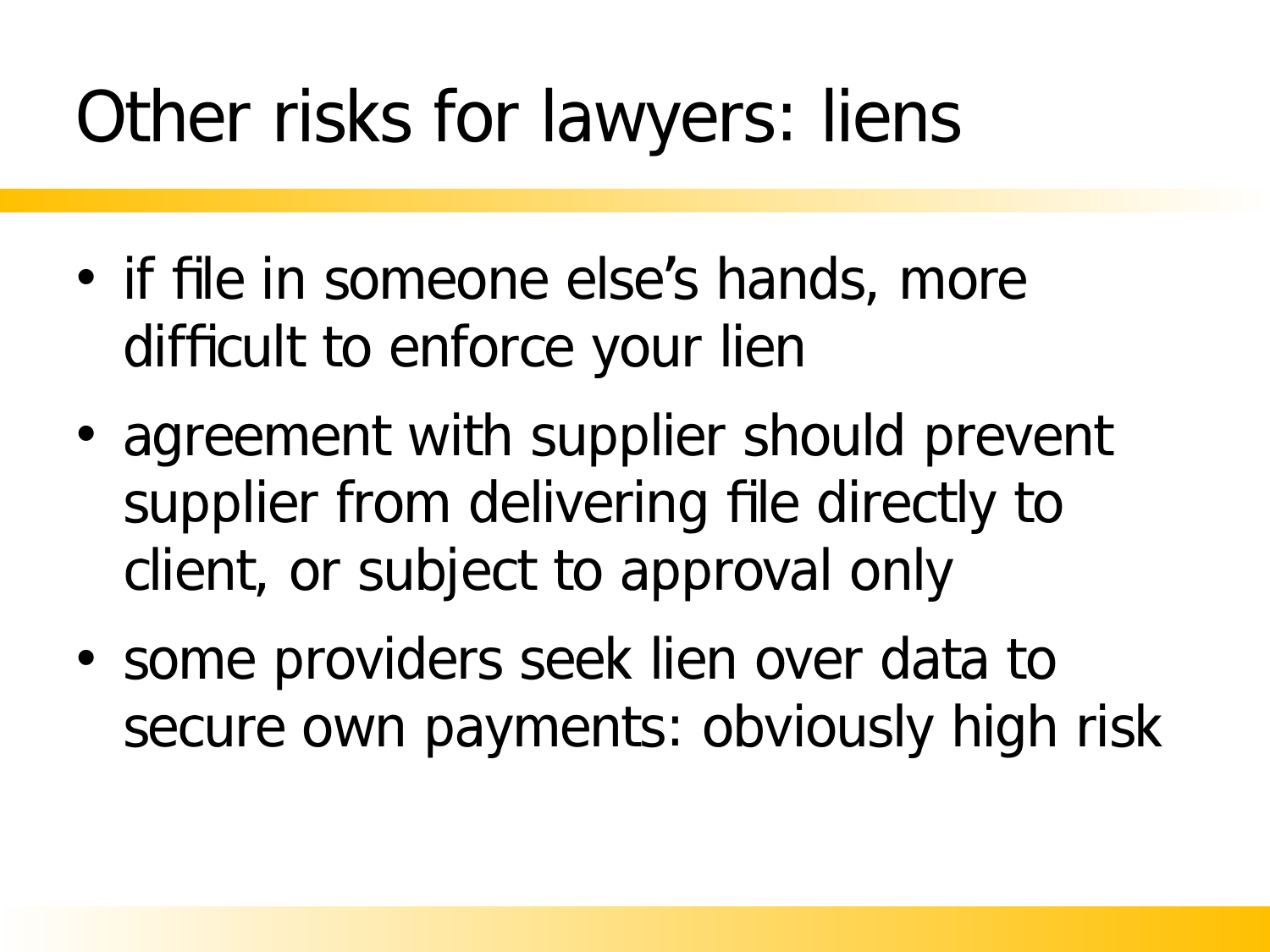

# Other risks for lawyers: liens
if file in someone else’s hands, more difficult to enforce your lien
agreement with supplier should prevent supplier from delivering file directly to client, or subject to approval only
some providers seek lien over data to secure own payments: obviously high risk